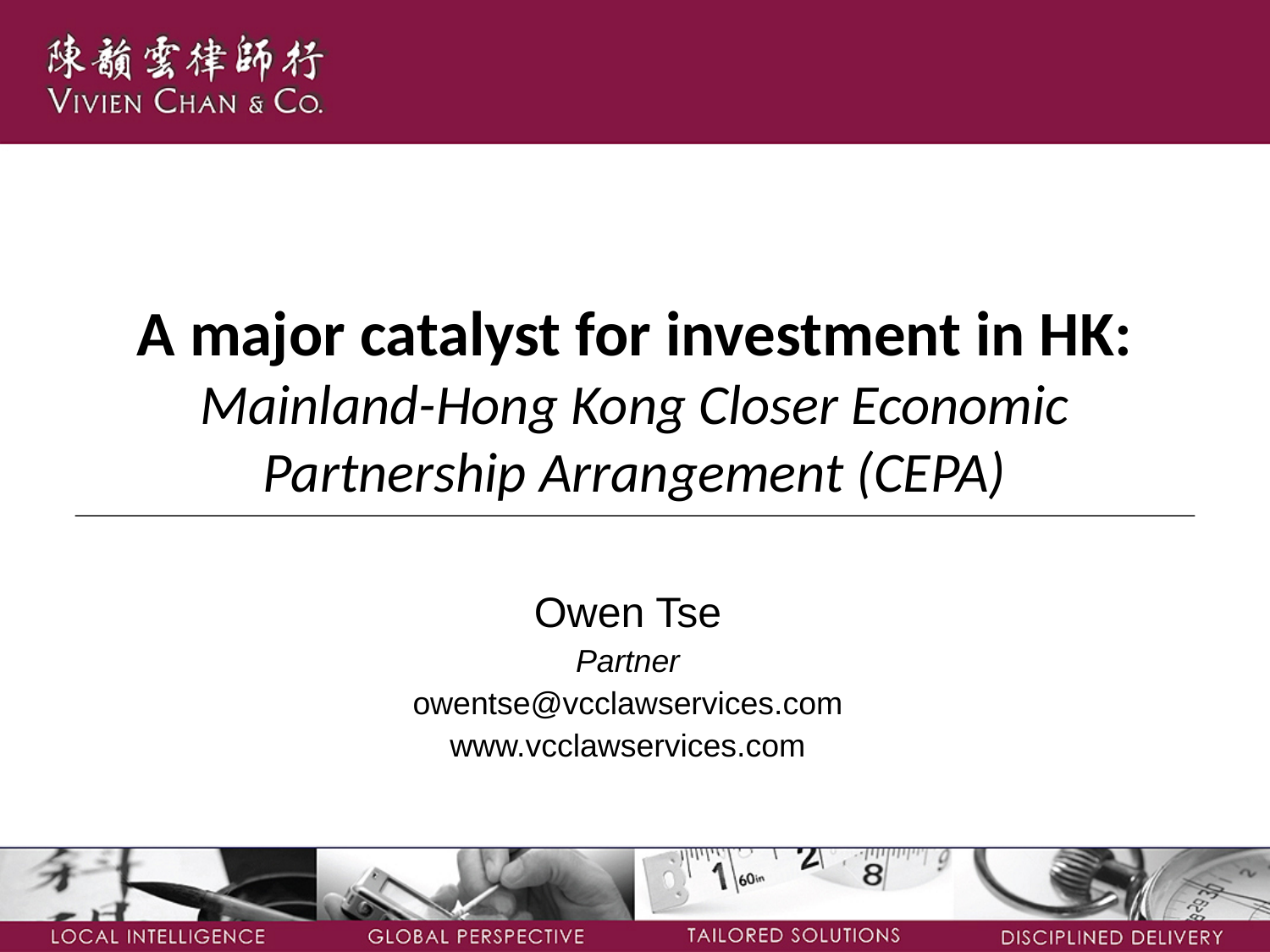

# A major catalyst for investment in HK: Mainland-Hong Kong Closer Economic Partnership Arrangement (CEPA)

Owen Tse
Partner
owentse@vcclawservices.com
www.vcclawservices.com